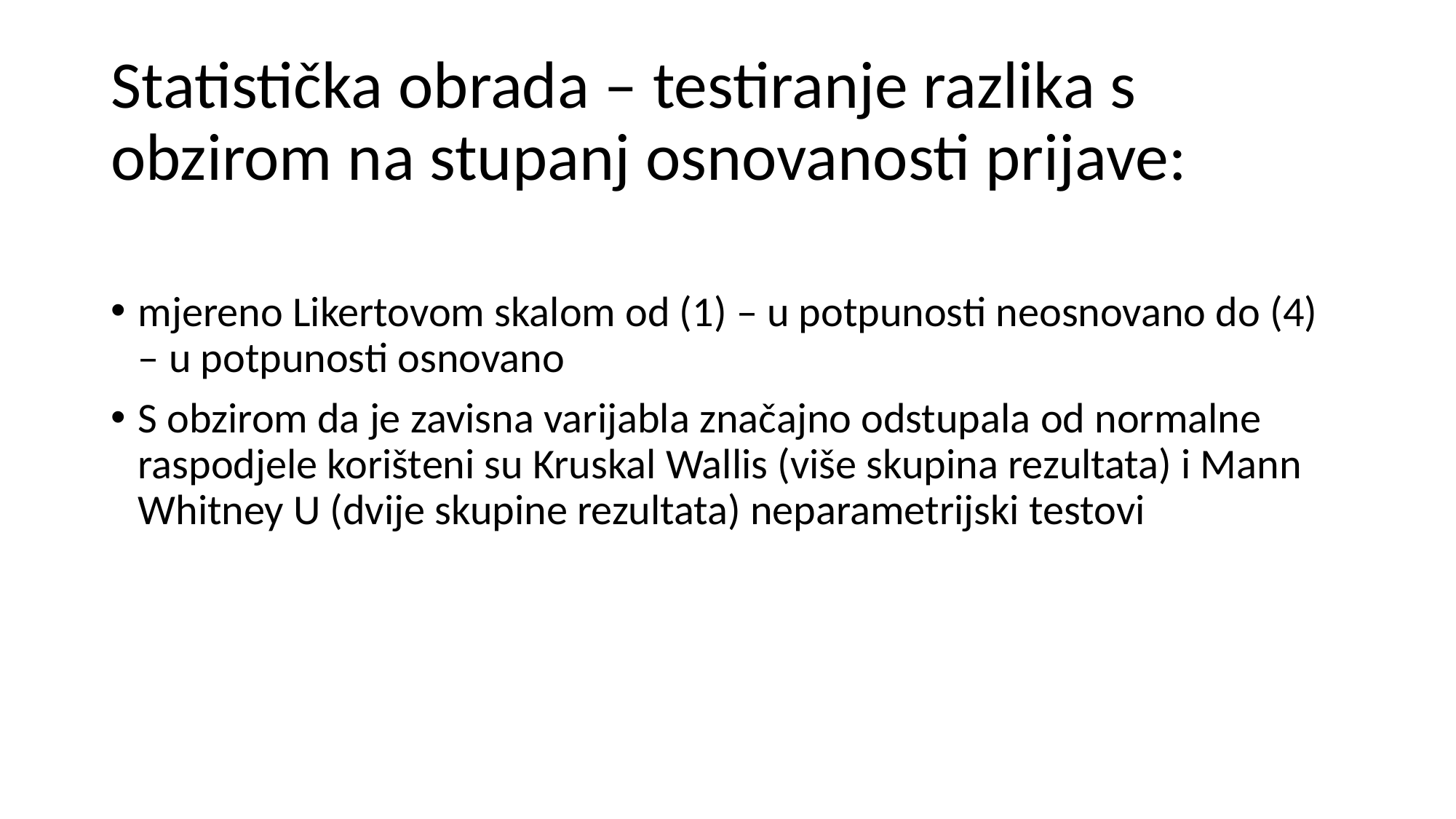

# Statistička obrada – testiranje razlika s obzirom na stupanj osnovanosti prijave:

mjereno Likertovom skalom od (1) – u potpunosti neosnovano do (4) – u potpunosti osnovano
S obzirom da je zavisna varijabla značajno odstupala od normalne raspodjele korišteni su Kruskal Wallis (više skupina rezultata) i Mann Whitney U (dvije skupine rezultata) neparametrijski testovi